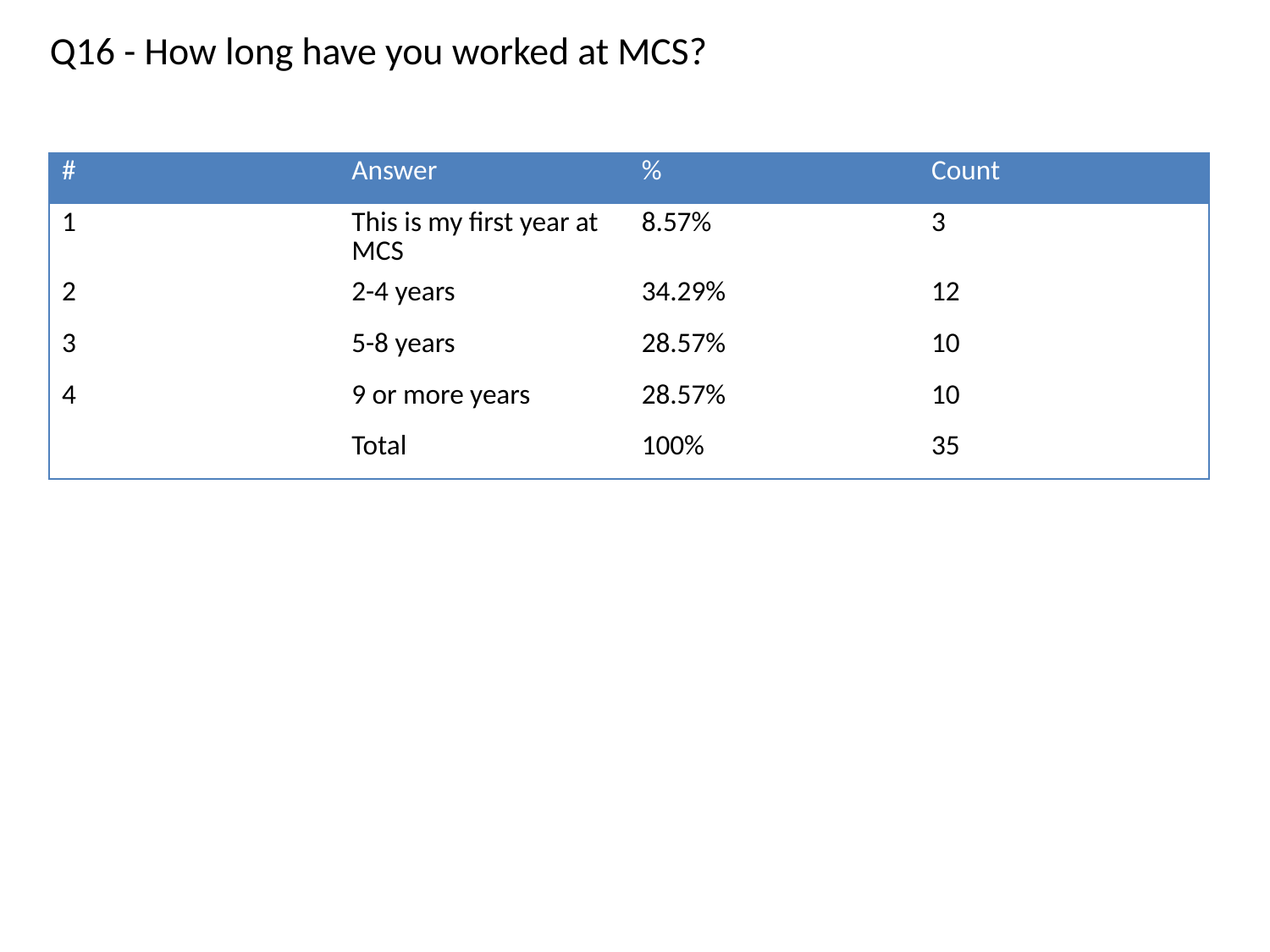

Q16 - How long have you worked at MCS?
| # | Answer | % | Count |
| --- | --- | --- | --- |
| 1 | This is my first year at MCS | 8.57% | 3 |
| 2 | 2-4 years | 34.29% | 12 |
| 3 | 5-8 years | 28.57% | 10 |
| 4 | 9 or more years | 28.57% | 10 |
|  | Total | 100% | 35 |